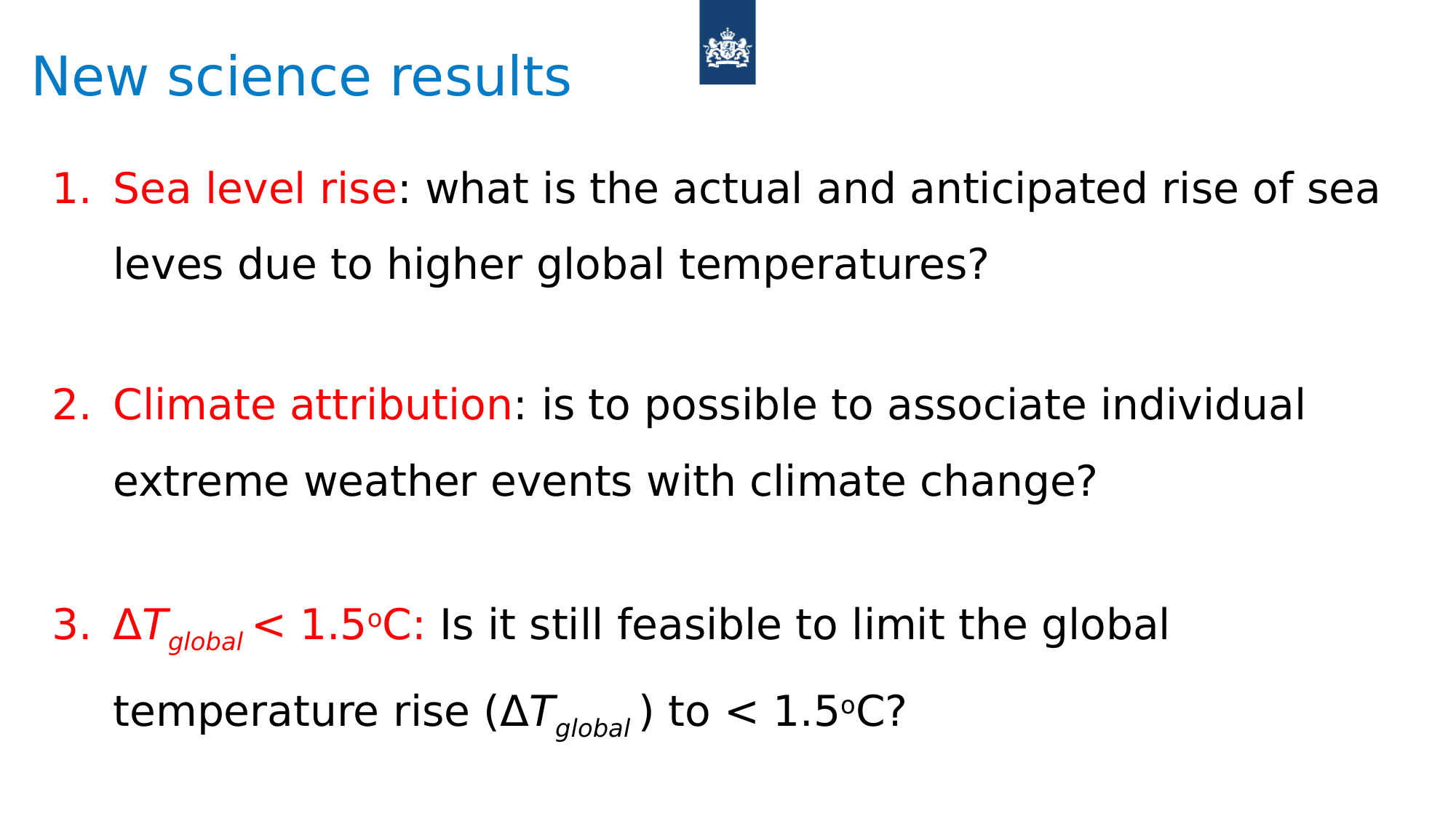

New science results
Sea level rise: what is the actual and anticipated rise of sea leves due to higher global temperatures?

Climate attribution: is to possible to associate individual extreme weather events with climate change?

ΔTglobal < 1.5oC: Is it still feasible to limit the global temperature rise (ΔTglobal ) to < 1.5oC?